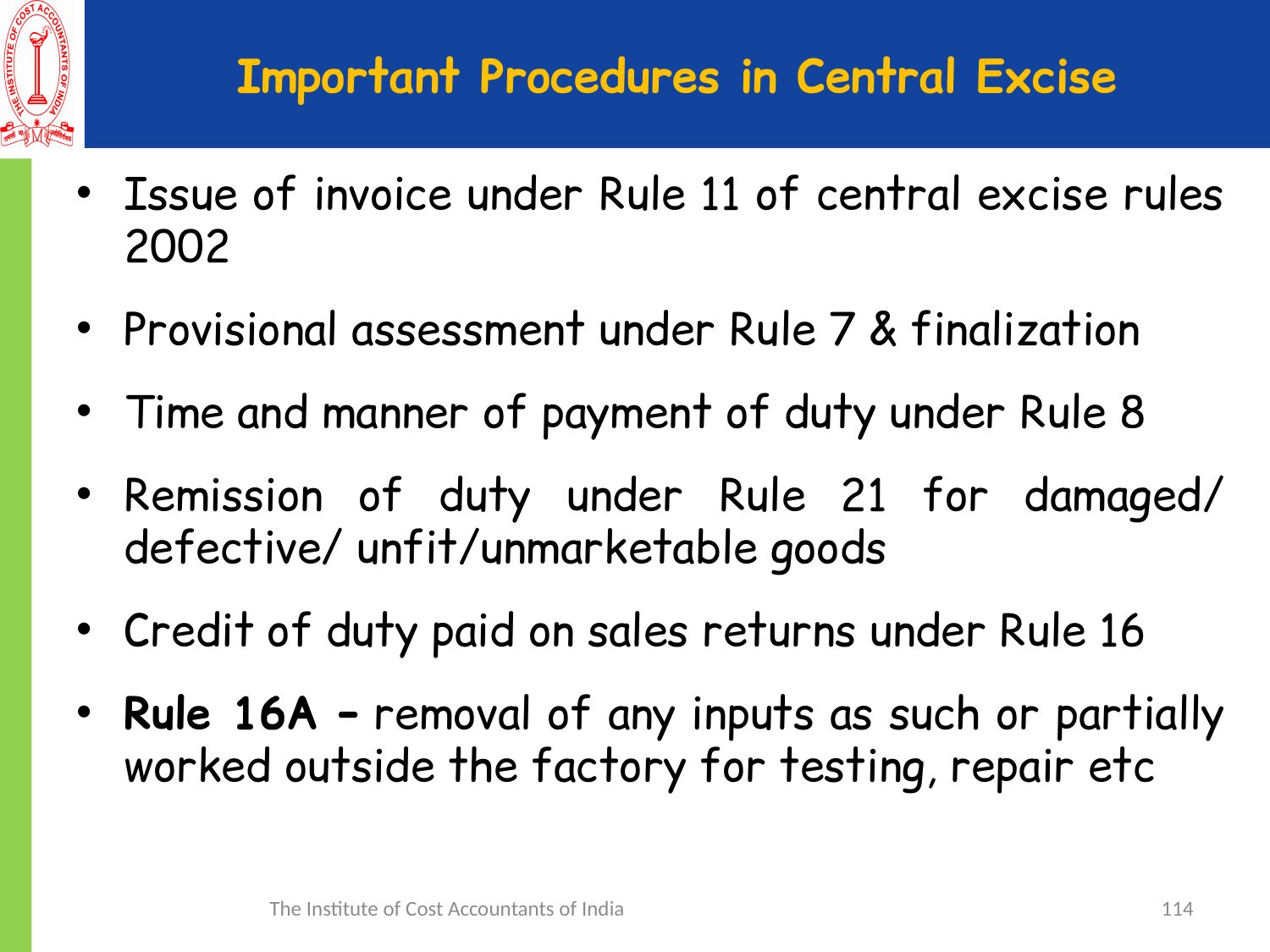

# Important Procedures in Central Excise
Issue of invoice under Rule 11 of central excise rules 2002
Provisional assessment under Rule 7 & finalization
Time and manner of payment of duty under Rule 8
Remission of duty under Rule 21 for damaged/ defective/ unfit/unmarketable goods
Credit of duty paid on sales returns under Rule 16
Rule 16A – removal of any inputs as such or partially worked outside the factory for testing, repair etc

The Institute of Cost Accountants of India
114